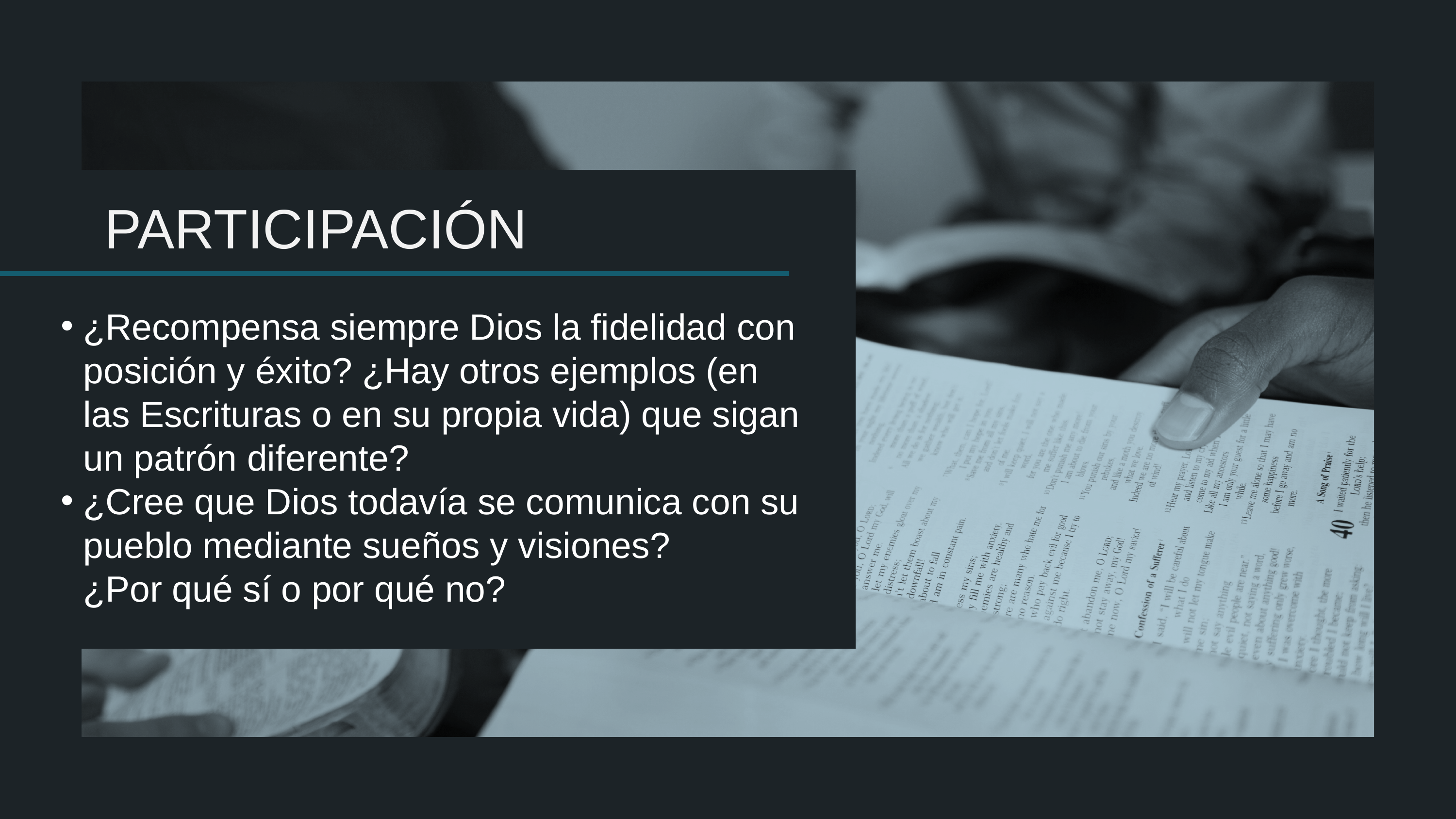

¿Recompensa siempre Dios la fidelidad con posición y éxito? ¿Hay otros ejemplos (en las Escrituras o en su propia vida) que sigan un patrón diferente?
¿Cree que Dios todavía se comunica con su pueblo mediante sueños y visiones?
¿Por qué sí o por qué no?